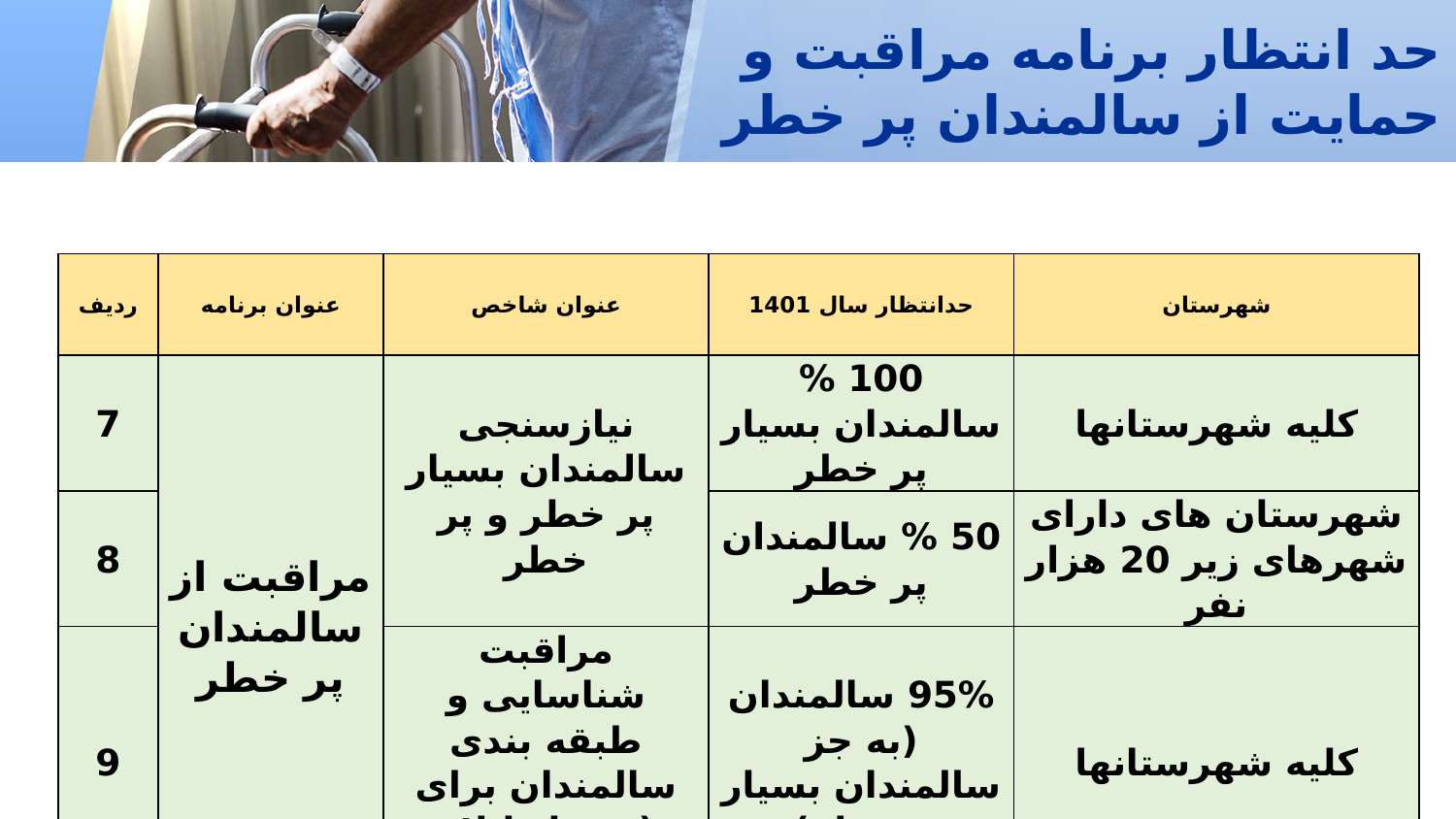

# حد انتظار برنامه مراقبت و حمایت از سالمندان پر خطر
| ردیف | عنوان برنامه | عنوان شاخص | حدانتظار سال 1401 | شهرستان |
| --- | --- | --- | --- | --- |
| 7 | مراقبت از سالمندان پر خطر | نیازسنجی سالمندان بسیار پر خطر و پر خطر | 100 % سالمندان بسیار پر خطر | کلیه شهرستانها |
| 8 |  |  | 50 % سالمندان پر خطر | شهرستان های دارای شهرهای زیر 20 هزار نفر |
| 9 |  | مراقبت شناسایی و طبقه بندی سالمندان برای (پس از ابلاغ کتبی وزارت) | 95% سالمندان (به جز سالمندان بسیار پر خطر) | کلیه شهرستانها |